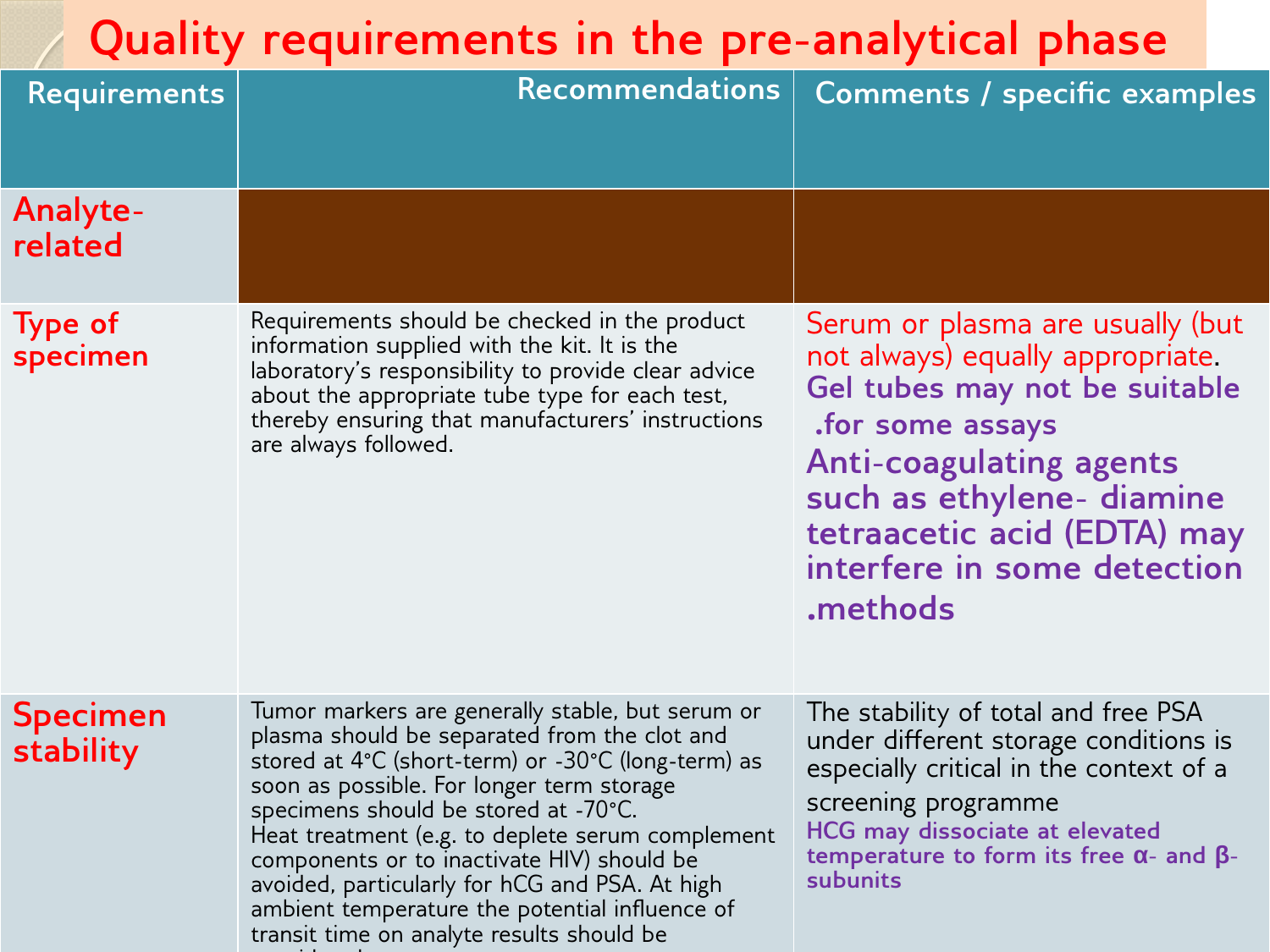

# Quality requirements in the pre-analytical phase
| Requirements | Recommendations | Comments / specific examples |
| --- | --- | --- |
| Analyte-related |  |  |
| Type of specimen | Requirements should be checked in the product information supplied with the kit. It is the laboratory’s responsibility to provide clear advice about the appropriate tube type for each test, thereby ensuring that manufacturers’ instructions are always followed. | Serum or plasma are usually (but not always) equally appropriate. Gel tubes may not be suitable for some assays. Anti-coagulating agents such as ethylene- diamine tetraacetic acid (EDTA) may interfere in some detection methods. |
| Specimen stability | Tumor markers are generally stable, but serum or plasma should be separated from the clot and stored at 4°C (short-term) or -30°C (long-term) as soon as possible. For longer term storage specimens should be stored at -70°C. Heat treatment (e.g. to deplete serum complement components or to inactivate HIV) should be avoided, particularly for hCG and PSA. At high ambient temperature the potential influence of transit time on analyte results should be considered | The stability of total and free PSA under different storage conditions is especially critical in the context of a screening programme HCG may dissociate at elevated temperature to form its free α- and β-subunits |
|  |  |  |